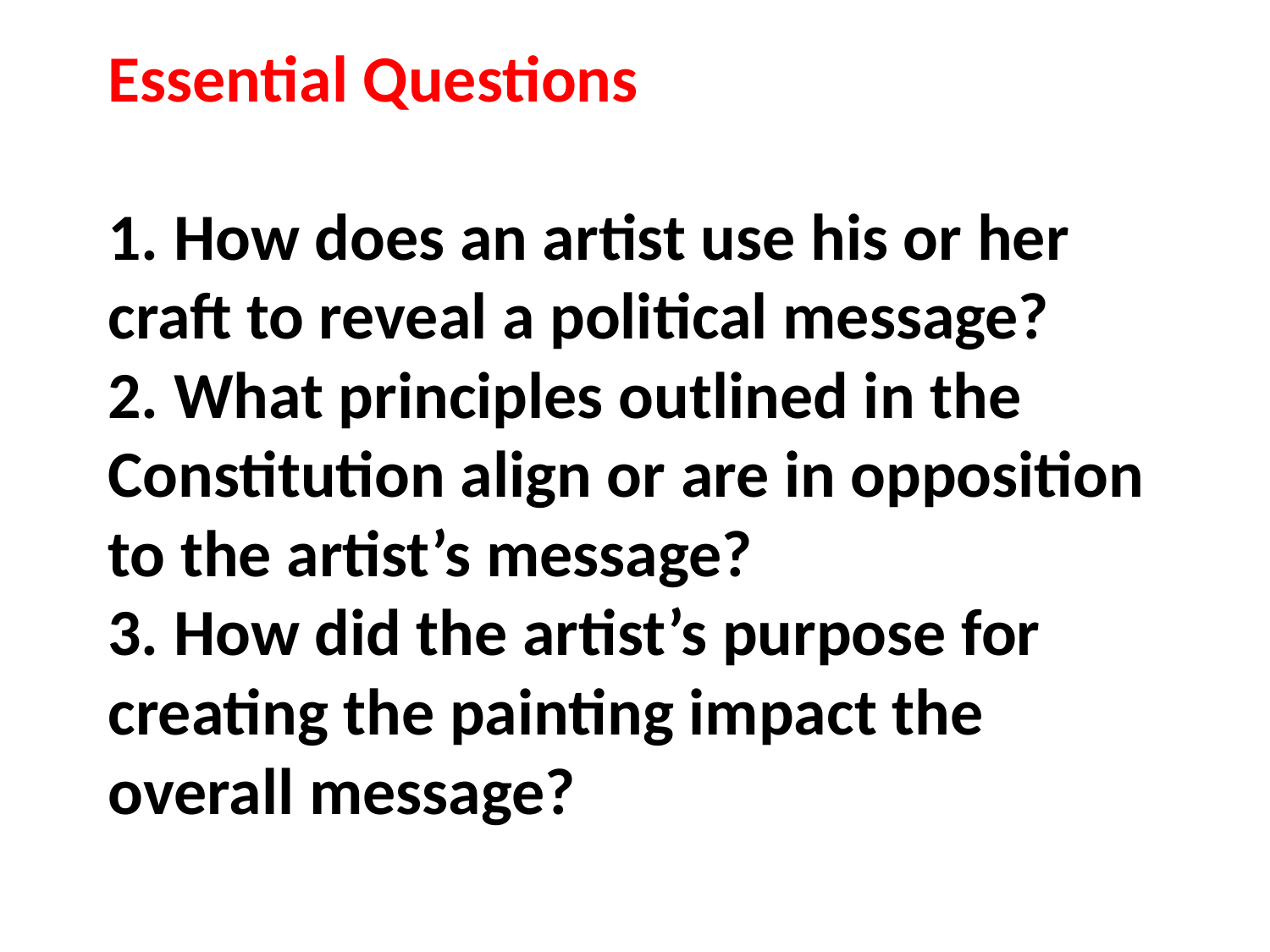

# Essential Questions 1. How does an artist use his or her craft to reveal a political message? 2. What principles outlined in the Constitution align or are in opposition to the artist’s message? 3. How did the artist’s purpose for creating the painting impact the overall message?